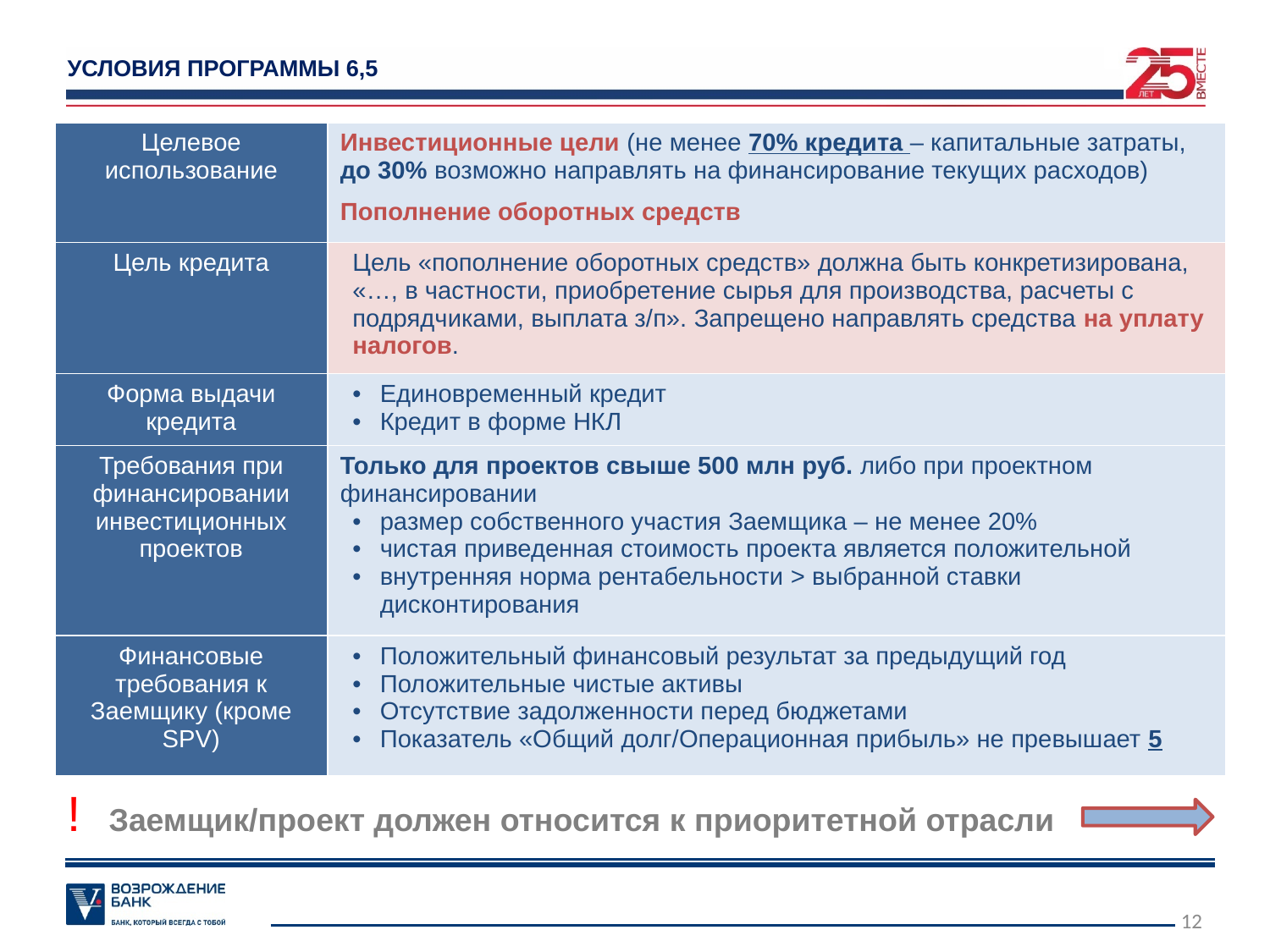

УСЛОВИЯ ПРОГРАММЫ 6,5
| Целевое использование | Инвестиционные цели (не менее 70% кредита – капитальные затраты, до 30% возможно направлять на финансирование текущих расходов) Пополнение оборотных средств |
| --- | --- |
| Цель кредита | Цель «пополнение оборотных средств» должна быть конкретизирована, «…, в частности, приобретение сырья для производства, расчеты с подрядчиками, выплата з/п». Запрещено направлять средства на уплату налогов. |
| Форма выдачи кредита | Единовременный кредит Кредит в форме НКЛ |
| Требования при финансировании инвестиционных проектов | Только для проектов свыше 500 млн руб. либо при проектном финансировании размер собственного участия Заемщика – не менее 20% чистая приведенная стоимость проекта является положительной внутренняя норма рентабельности > выбранной ставки дисконтирования |
| Финансовые требования к Заемщику (кроме SPV) | Положительный финансовый результат за предыдущий год Положительные чистые активы Отсутствие задолженности перед бюджетами Показатель «Общий долг/Операционная прибыль» не превышает 5 |
!  Заемщик/проект должен относится к приоритетной отрасли

12